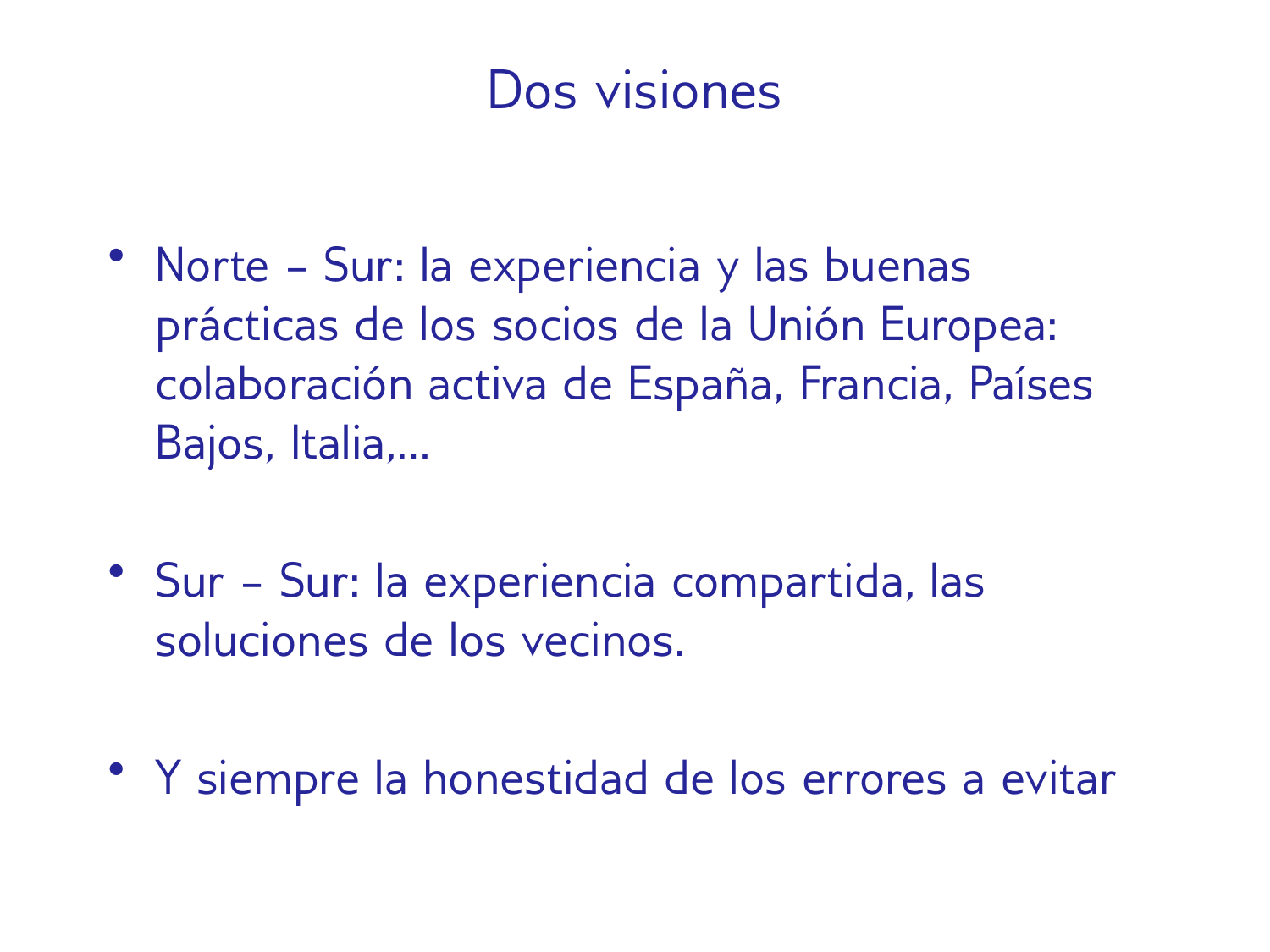

# Dos visiones

Norte – Sur: la experiencia y las buenas prácticas de los socios de la Unión Europea: colaboración activa de España, Francia, Países Bajos, Italia,…

Sur – Sur: la experiencia compartida, las soluciones de los vecinos.

Y siempre la honestidad de los errores a evitar